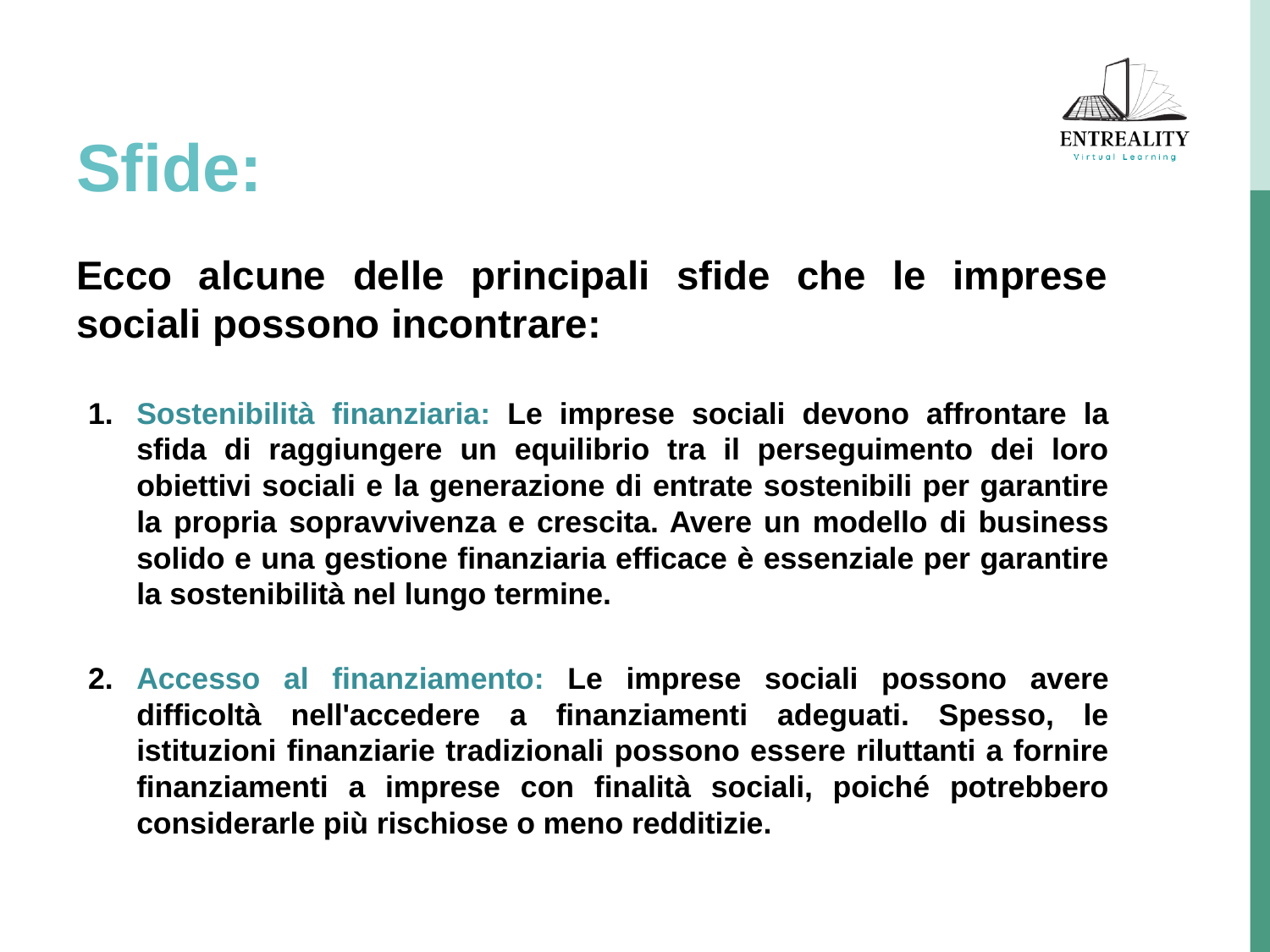

# Sfide:
Ecco alcune delle principali sfide che le imprese sociali possono incontrare:

Sostenibilità finanziaria: Le imprese sociali devono affrontare la sfida di raggiungere un equilibrio tra il perseguimento dei loro obiettivi sociali e la generazione di entrate sostenibili per garantire la propria sopravvivenza e crescita. Avere un modello di business solido e una gestione finanziaria efficace è essenziale per garantire la sostenibilità nel lungo termine.

Accesso al finanziamento: Le imprese sociali possono avere difficoltà nell'accedere a finanziamenti adeguati. Spesso, le istituzioni finanziarie tradizionali possono essere riluttanti a fornire finanziamenti a imprese con finalità sociali, poiché potrebbero considerarle più rischiose o meno redditizie.